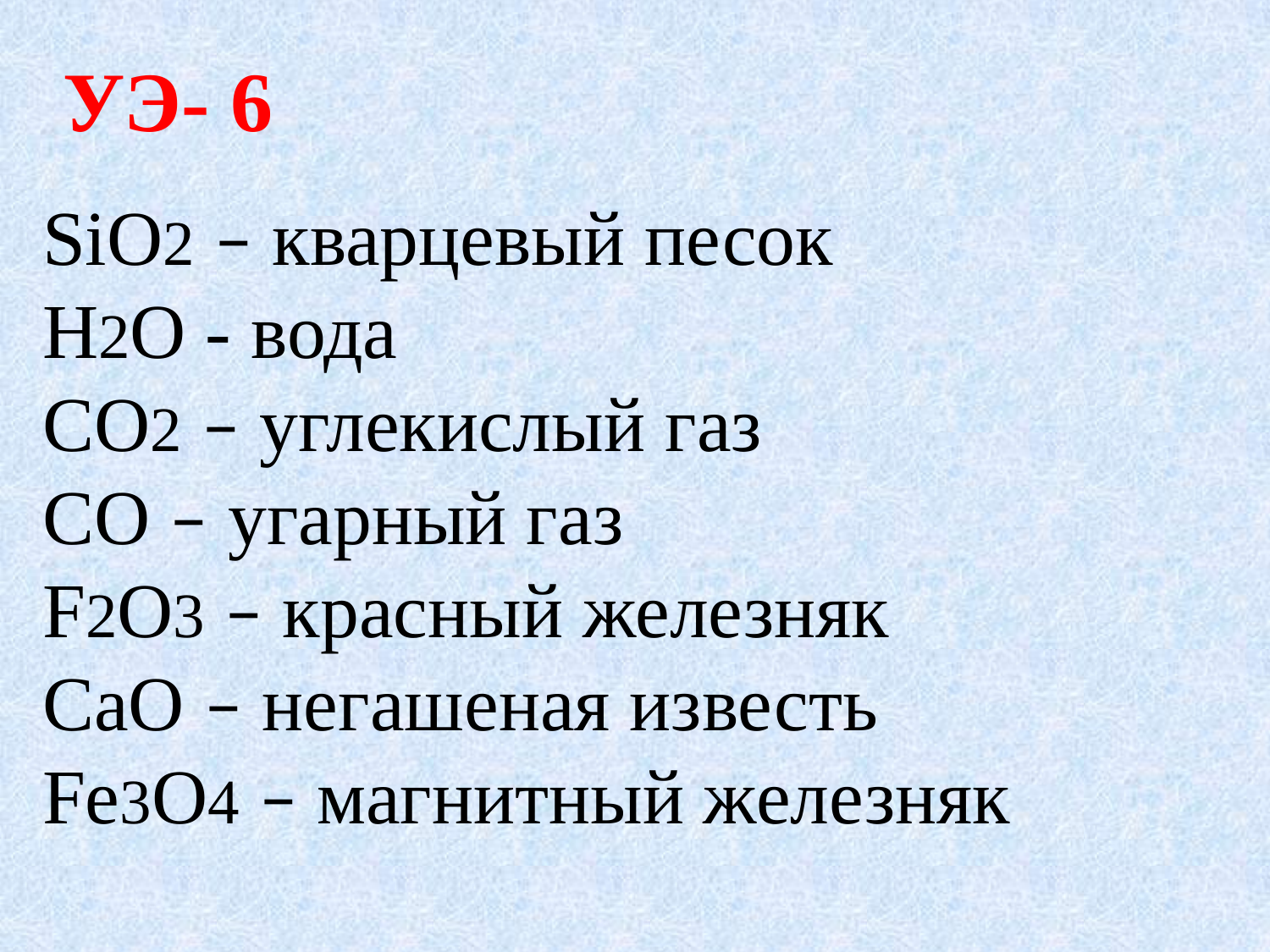

УЭ- 6
SiO2 – кварцевый песок
H2O - вода
CO2 – углекислый газ
CO – угарный газ
F2O3 – красный железняк
CaO – негашеная известь
Fe3O4 – магнитный железняк